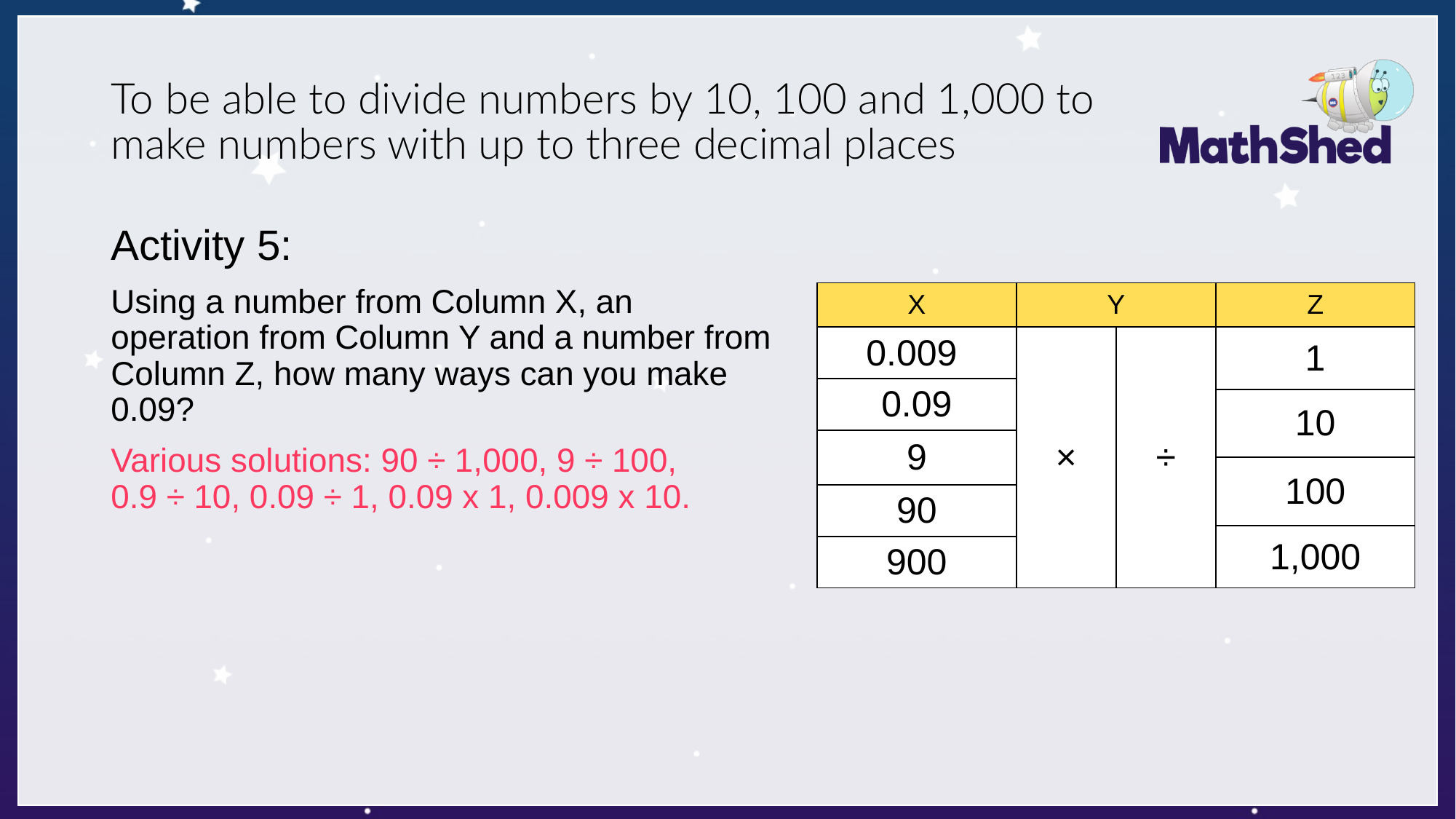

# To be able to divide numbers by 10, 100 and 1,000 to make numbers with up to three decimal places
Activity 5:
Using a number from Column X, an operation from Column Y and a number from Column Z, how many ways can you make 0.09?
Various solutions: 90 ÷ 1,000, 9 ÷ 100,
0.9 ÷ 10, 0.09 ÷ 1, 0.09 x 1, 0.009 x 10.

| X | Y |  | Z |
| --- | --- | --- | --- |
| 0.009 | × | ÷ | 1 |
| 0.09 |  |  |  |
|  |  |  | 10 |
| 9 |  |  |  |
|  |  |  | 100 |
| 90 |  |  |  |
|  |  |  | 1,000 |
| 900 |  |  |  |